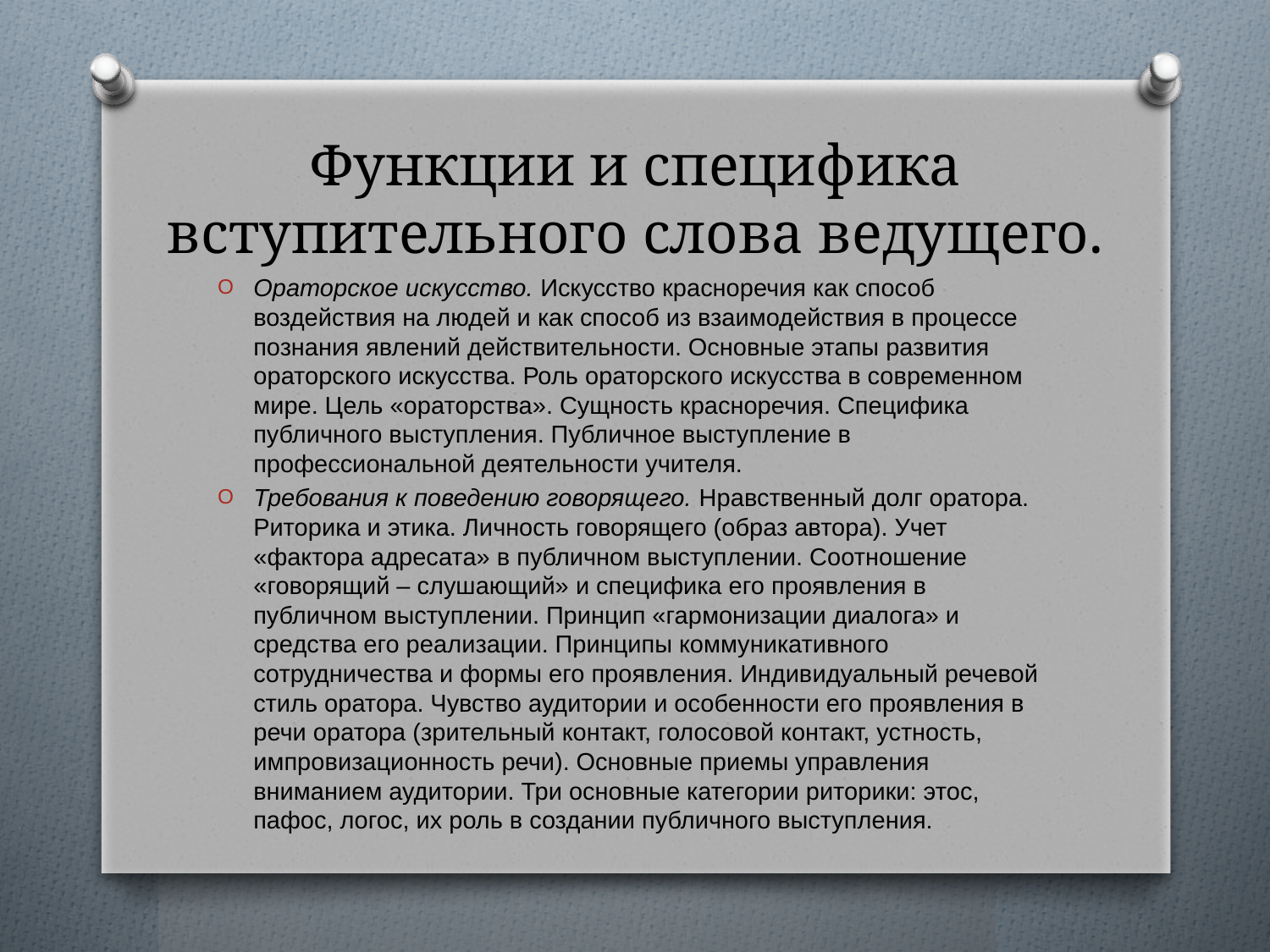

# Функции и специфика вступительного слова ведущего.
Ораторское искусство. Искусство красноречия как способ воздействия на людей и как способ из взаимодействия в процессе познания явлений действительности. Основные этапы развития ораторского искусства. Роль ораторского искусства в современном мире. Цель «ораторства». Сущность красноречия. Специфика публичного выступления. Публичное выступление в профессиональной деятельности учителя.
Требования к поведению говорящего. Нравственный долг оратора. Риторика и этика. Личность говорящего (образ автора). Учет «фактора адресата» в публичном выступлении. Соотношение «говорящий – слушающий» и специфика его проявления в публичном выступлении. Принцип «гармонизации диалога» и средства его реализации. Принципы коммуникативного сотрудничества и формы его проявления. Индивидуальный речевой стиль оратора. Чувство аудитории и особенности его проявления в речи оратора (зрительный контакт, голосовой контакт, устность, импровизационность речи). Основные приемы управления вниманием аудитории. Три основные категории риторики: этос, пафос, логос, их роль в создании публичного выступления.